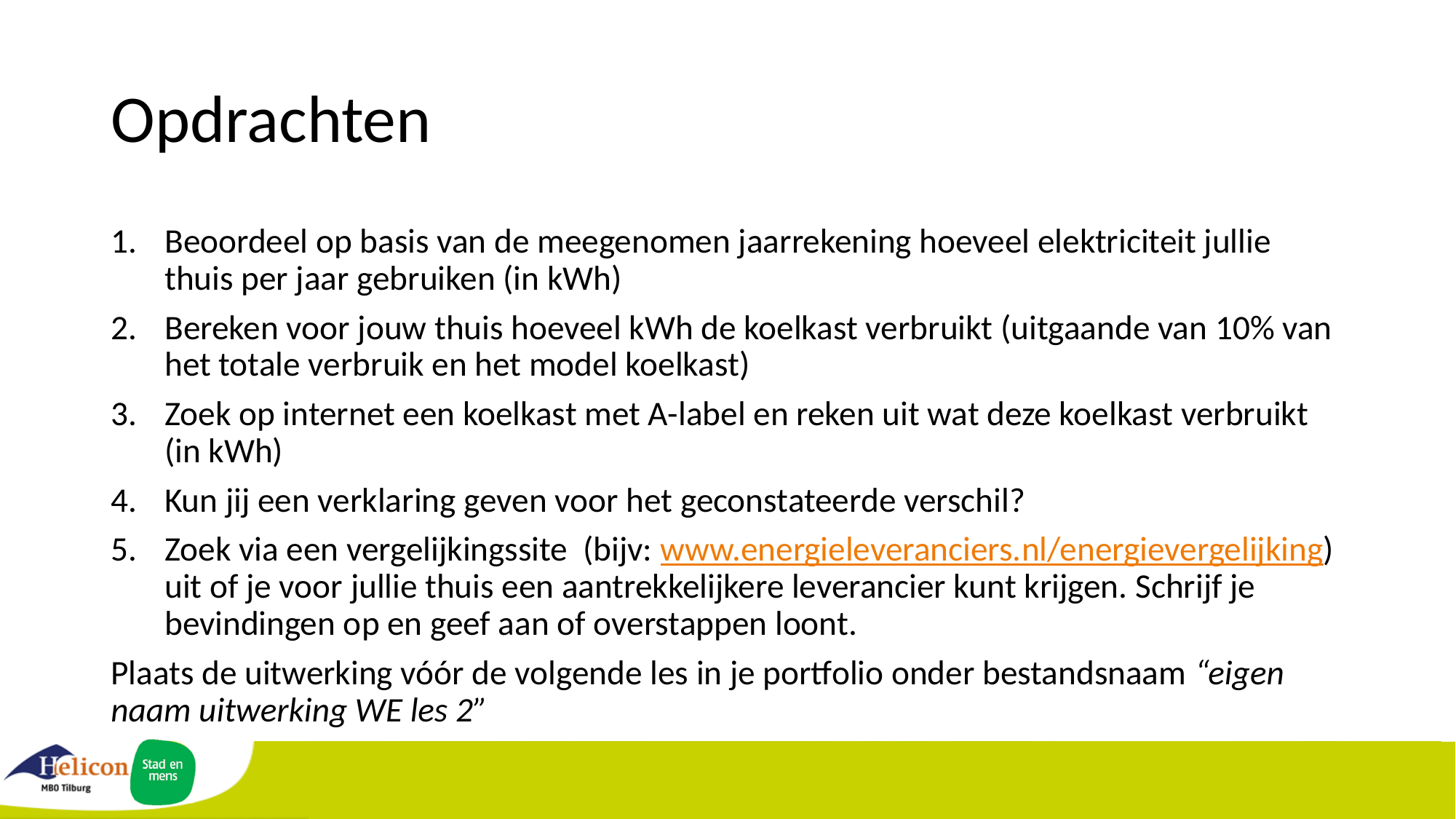

# Opdrachten
Beoordeel op basis van de meegenomen jaarrekening hoeveel elektriciteit jullie thuis per jaar gebruiken (in kWh)
Bereken voor jouw thuis hoeveel kWh de koelkast verbruikt (uitgaande van 10% van het totale verbruik en het model koelkast)
Zoek op internet een koelkast met A-label en reken uit wat deze koelkast verbruikt (in kWh)
Kun jij een verklaring geven voor het geconstateerde verschil?
Zoek via een vergelijkingssite  (bijv: www.energieleveranciers.nl/energievergelijking) uit of je voor jullie thuis een aantrekkelijkere leverancier kunt krijgen. Schrijf je bevindingen op en geef aan of overstappen loont.
Plaats de uitwerking vóór de volgende les in je portfolio onder bestandsnaam “eigen naam uitwerking WE les 2”